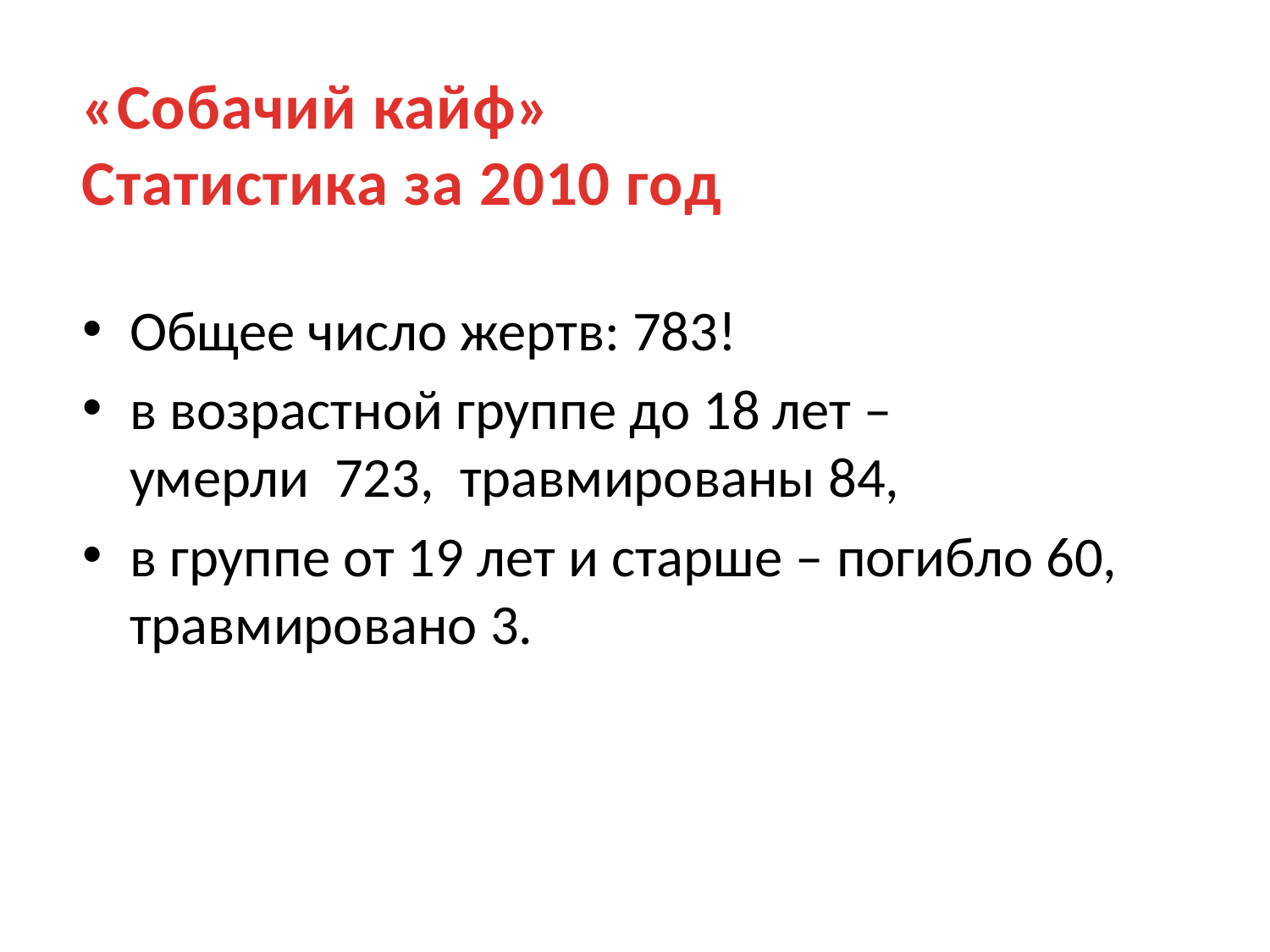

«Собачий кайф»
Статистика за 2010 год
Общее число жертв: 783!
в возрастной группе до 18 лет – умерли  723,  травмированы 84,
в группе от 19 лет и старше – погибло 60, травмировано 3.